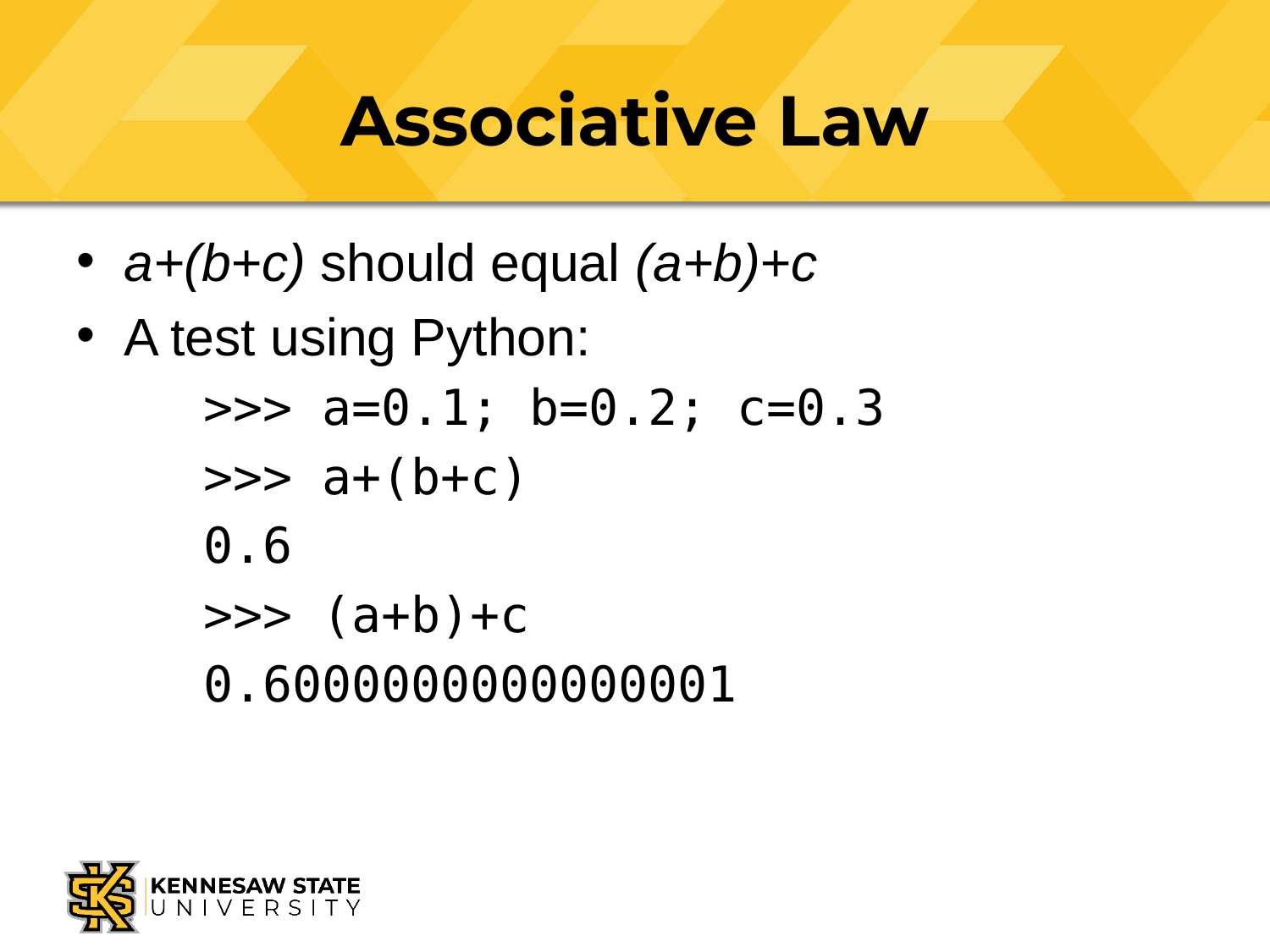

# Associative Law
a+(b+c) should equal (a+b)+c
A test using Python:
	>>> a=0.1; b=0.2; c=0.3
	>>> a+(b+c)
	0.6
	>>> (a+b)+c
	0.6000000000000001